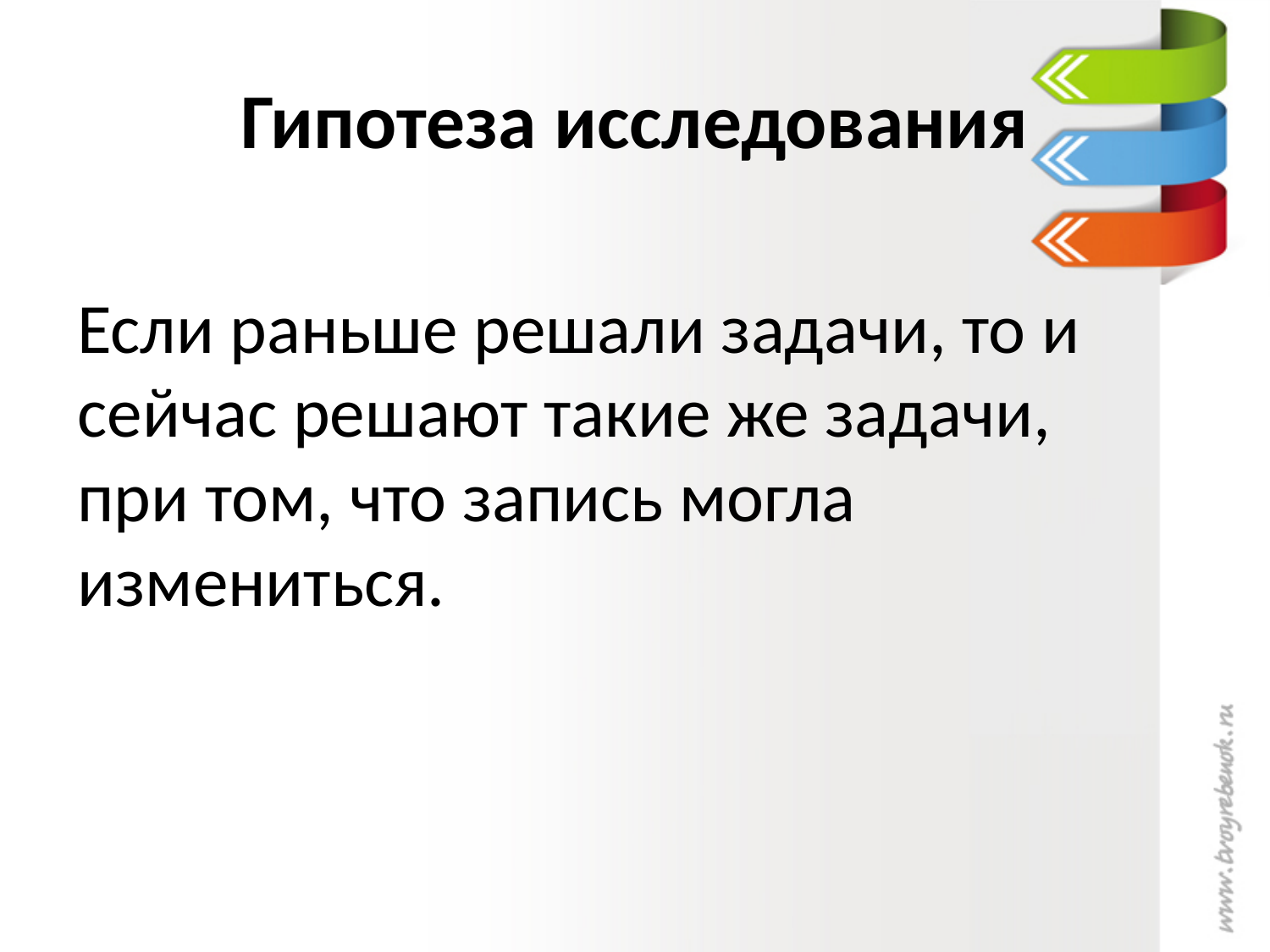

# Гипотеза исследования
Если раньше решали задачи, то и сейчас решают такие же задачи, при том, что запись могла измениться.